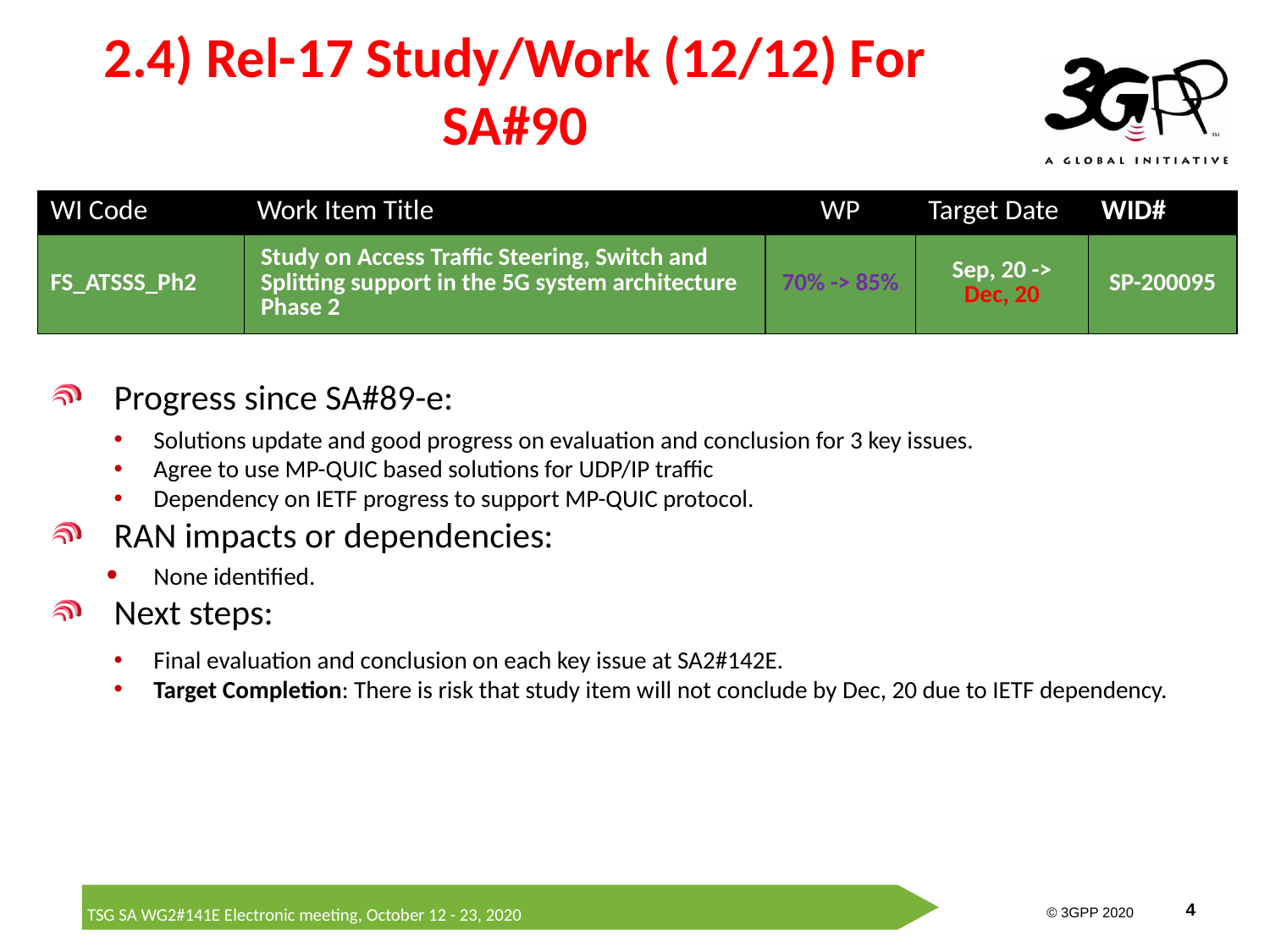

# 2.4) Rel-17 Study/Work (12/12) For SA#90
| WI Code | Work Item Title | WP | Target Date | WID# |
| --- | --- | --- | --- | --- |
| FS\_ATSSS\_Ph2 | Study on Access Traffic Steering, Switch and Splitting support in the 5G system architecture Phase 2 | 70% -> 85% | Sep, 20 -> Dec, 20 | SP-200095 |
Progress since SA#89-e:
Solutions update and good progress on evaluation and conclusion for 3 key issues.
Agree to use MP-QUIC based solutions for UDP/IP traffic
Dependency on IETF progress to support MP-QUIC protocol.
RAN impacts or dependencies:
None identified.
Next steps:
Final evaluation and conclusion on each key issue at SA2#142E.
Target Completion: There is risk that study item will not conclude by Dec, 20 due to IETF dependency.